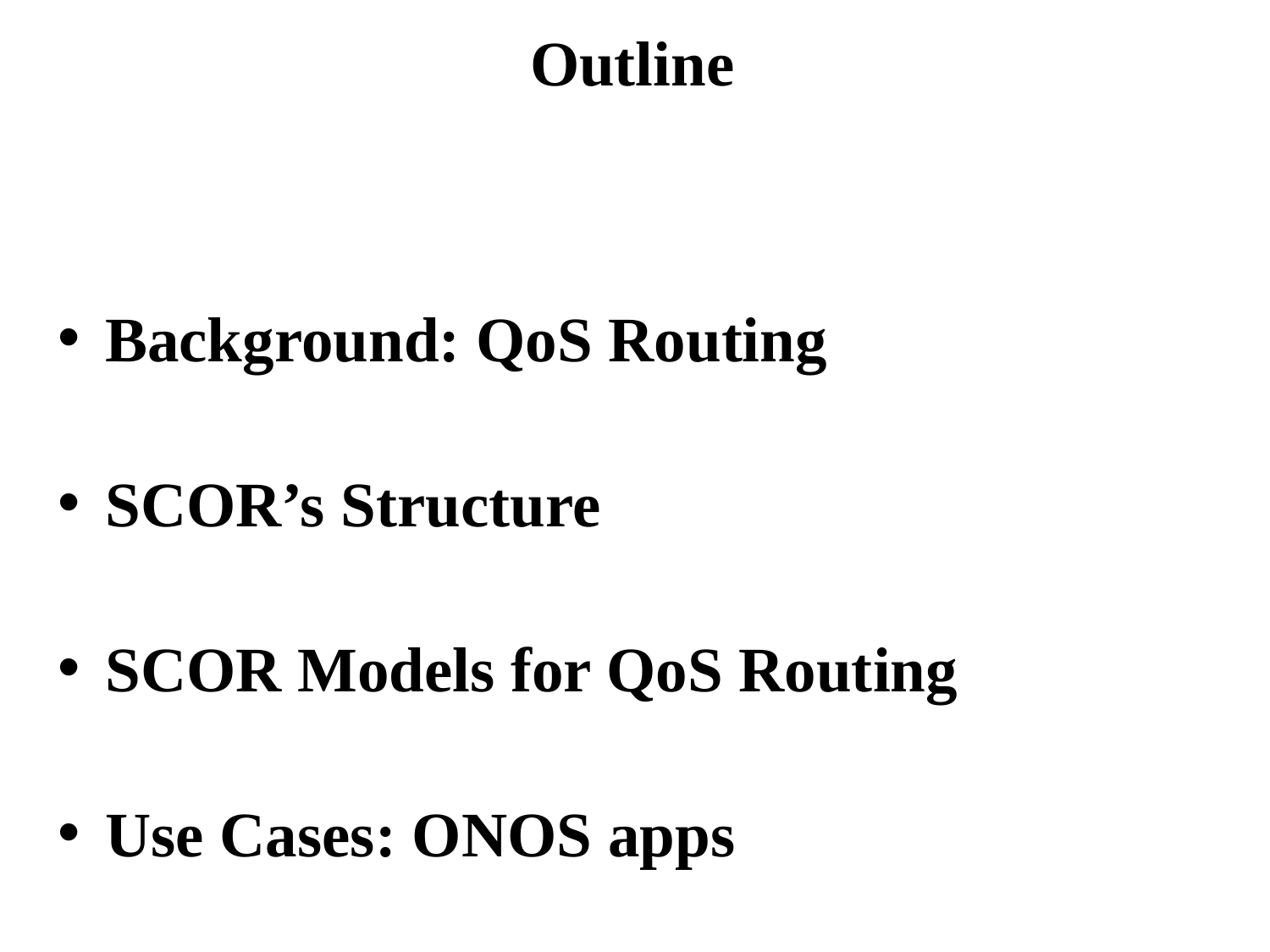

Outline
Background: QoS Routing
SCOR’s Structure
SCOR Models for QoS Routing
Use Cases: ONOS apps
2